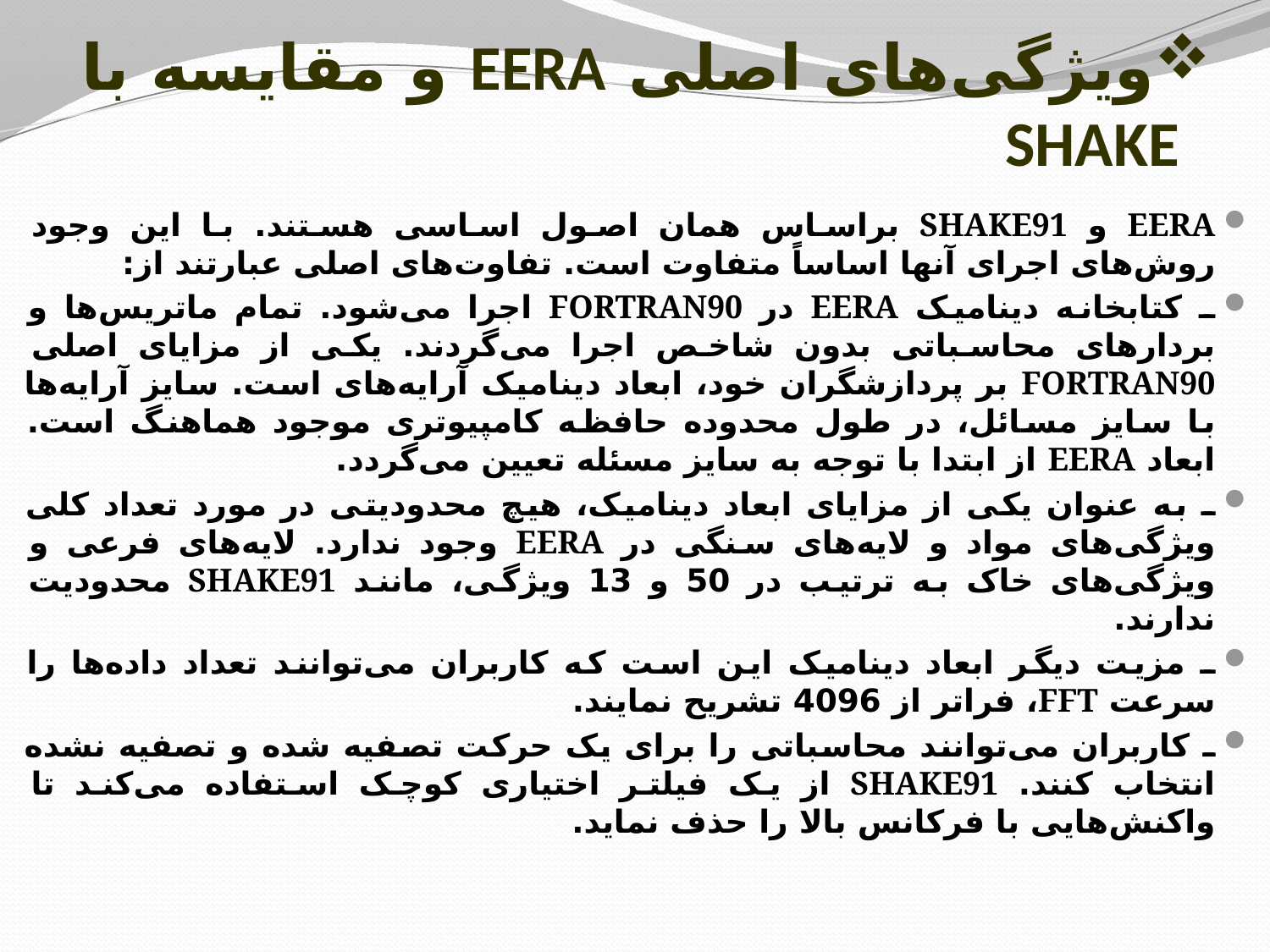

# ویژگی‌های اصلی EERA و مقایسه با SHAKE
EERA و SHAKE91 براساس همان اصول اساسی هستند. با این وجود روش‌های اجرای آنها اساساً متفاوت است. تفاوت‌های اصلی عبارتند از:
ـ کتابخانه دینامیک EERA در FORTRAN90 اجرا می‌شود. تمام ماتریس‌ها و بردارهای محاسباتی بدون شاخص اجرا می‌گردند. یکی از مزایای اصلی FORTRAN90 بر پردازشگران خود، ابعاد دینامیک آرایه‌های است. سایز آرایه‌ها با سایز مسائل، در طول محدوده حافظه کامپیوتری موجود هماهنگ است. ابعاد EERA از ابتدا با توجه به سایز مسئله تعیین می‌گردد.
ـ‌ به عنوان یکی از مزایای ابعاد دینامیک، هیچ محدودیتی در مورد تعداد کلی ویژگی‌های مواد و لایه‌های سنگی در EERA وجود ندارد. لایه‌های فرعی و ویژگی‌های خاک به ترتیب در 50 و 13 ویژگی، مانند SHAKE91 محدودیت ندارند.
ـ مزیت دیگر ابعاد دینامیک این است که کاربران می‌توانند تعداد داده‌ها را سرعت FFT،‌ فراتر از 4096 تشریح نمایند.
ـ کاربران می‌توانند محاسباتی را برای یک حرکت تصفیه شده و تصفیه نشده انتخاب کنند. SHAKE91 از یک فیلتر اختیاری کوچک استفاده می‌کند تا واکنش‌هایی با فرکانس بالا را حذف نماید.